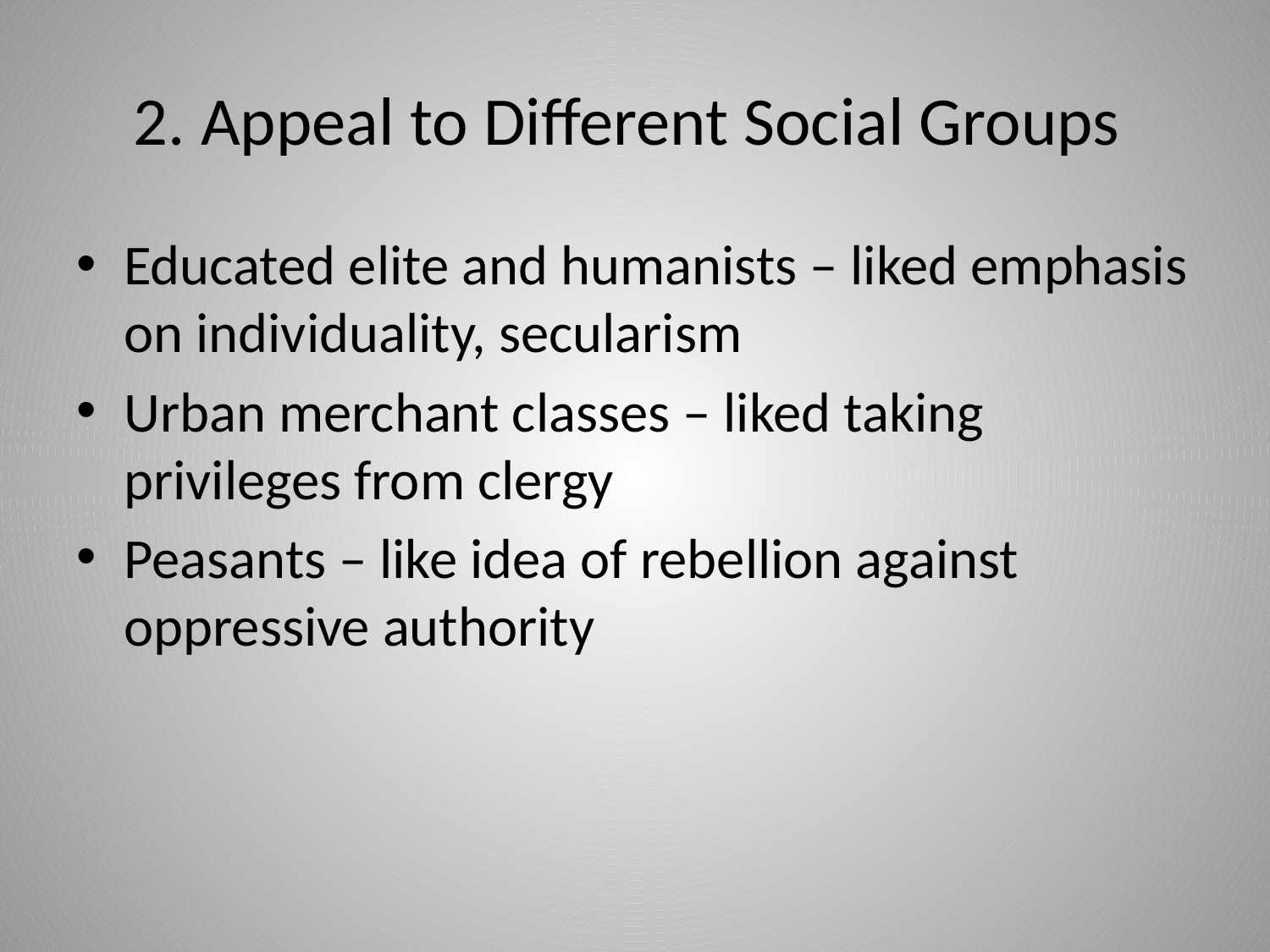

# 2. Appeal to Different Social Groups
Educated elite and humanists – liked emphasis on individuality, secularism
Urban merchant classes – liked taking privileges from clergy
Peasants – like idea of rebellion against oppressive authority